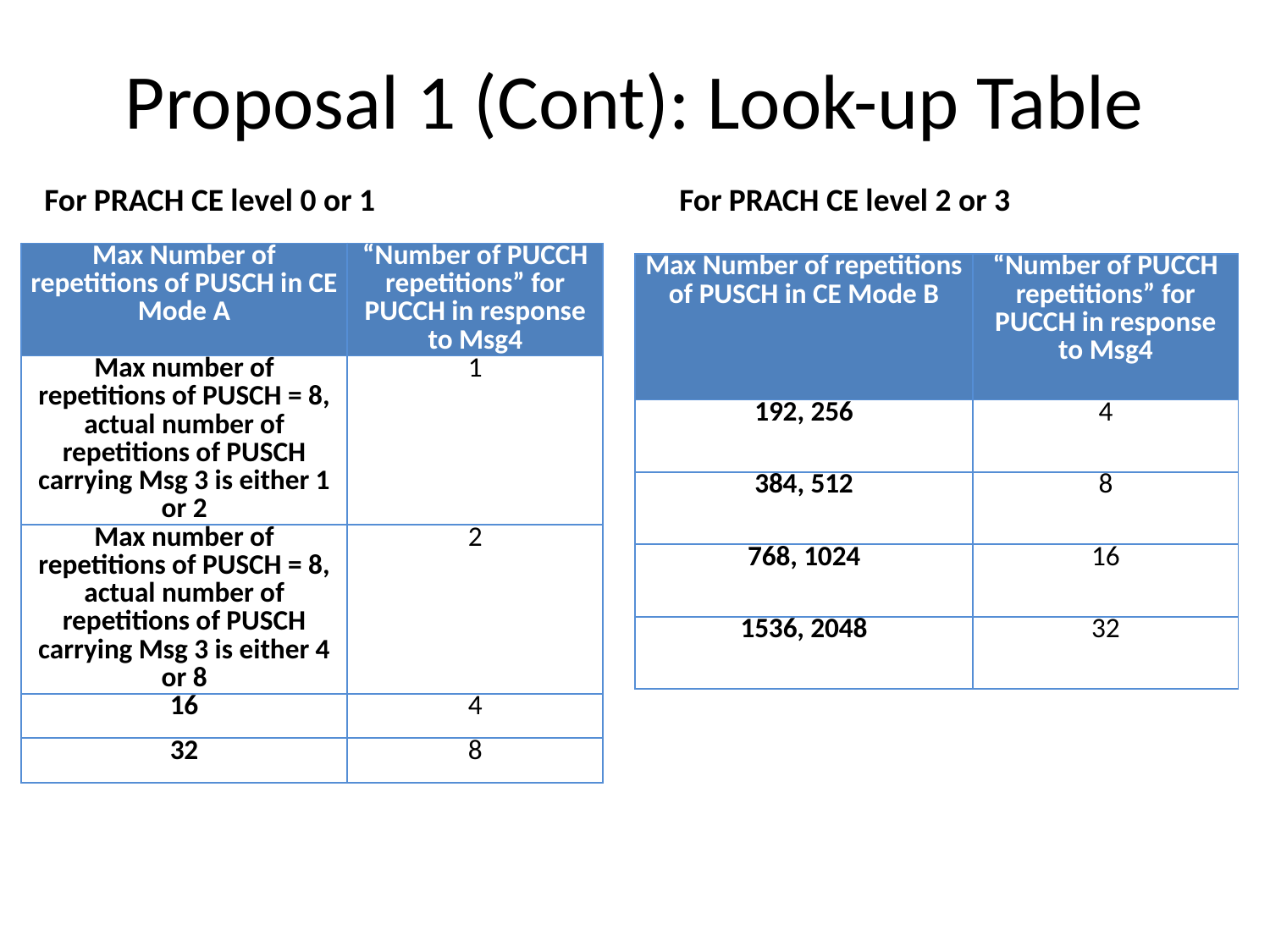

# Proposal 1 (Cont): Look-up Table
For PRACH CE level 0 or 1
For PRACH CE level 2 or 3
| Max Number of repetitions of PUSCH in CE Mode A | “Number of PUCCH repetitions” for PUCCH in response to Msg4 |
| --- | --- |
| Max number of repetitions of PUSCH = 8, actual number of repetitions of PUSCH carrying Msg 3 is either 1 or 2 | 1 |
| Max number of repetitions of PUSCH = 8, actual number of repetitions of PUSCH carrying Msg 3 is either 4 or 8 | 2 |
| 16 | 4 |
| 32 | 8 |
| Max Number of repetitions of PUSCH in CE Mode B | “Number of PUCCH repetitions” for PUCCH in response to Msg4 |
| --- | --- |
| 192, 256 | 4 |
| 384, 512 | 8 |
| 768, 1024 | 16 |
| 1536, 2048 | 32 |